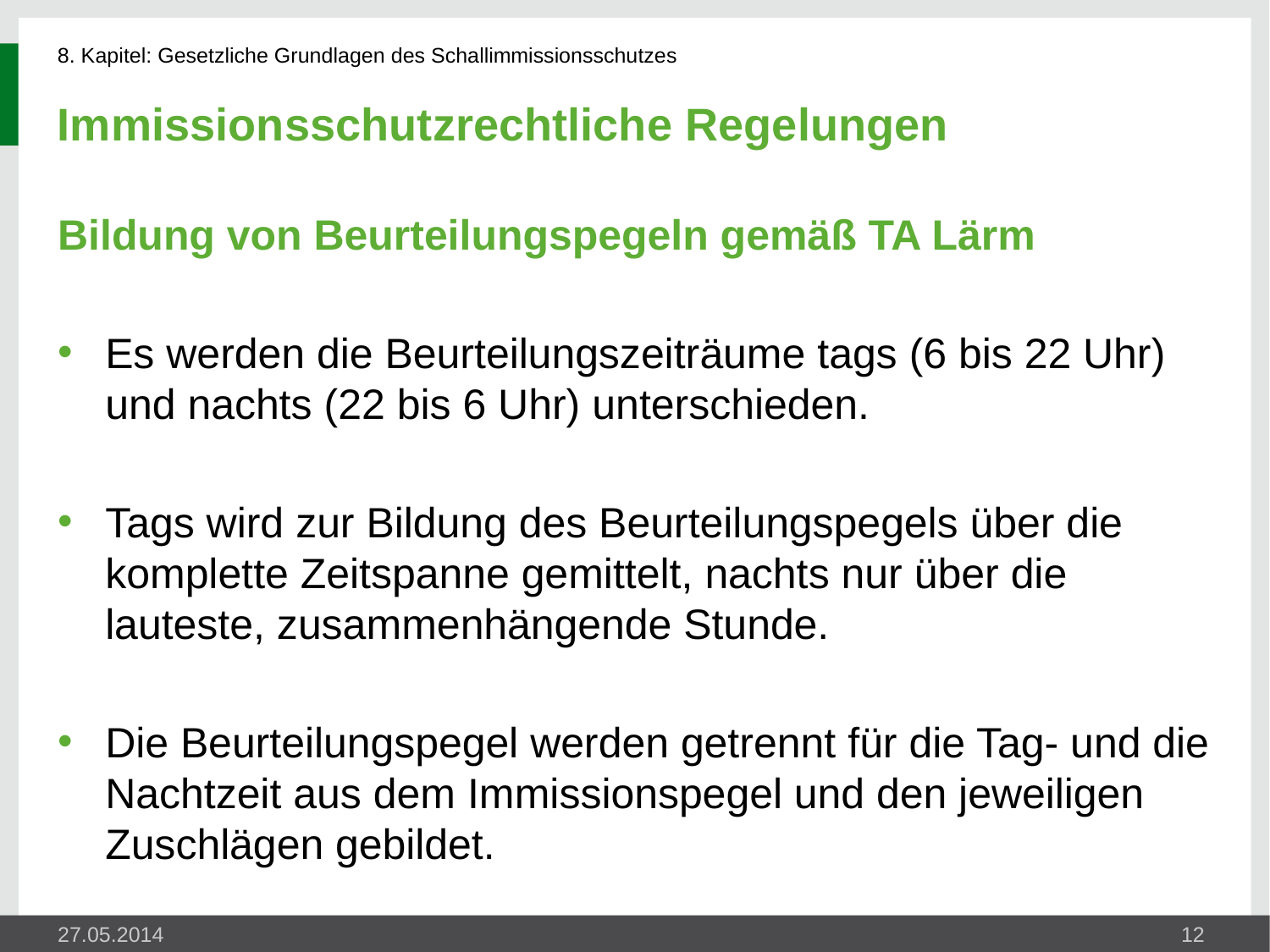

# Immissionsschutzrechtliche Regelungen
Bildung von Beurteilungspegeln gemäß TA Lärm

Es werden die Beurteilungszeiträume tags (6 bis 22 Uhr) und nachts (22 bis 6 Uhr) unterschieden.

Tags wird zur Bildung des Beurteilungspegels über die komplette Zeitspanne gemittelt, nachts nur über die lauteste, zusammenhängende Stunde.

Die Beurteilungspegel werden getrennt für die Tag- und die Nachtzeit aus dem Immissionspegel und den jeweiligen Zuschlägen gebildet.
27.05.2014
12